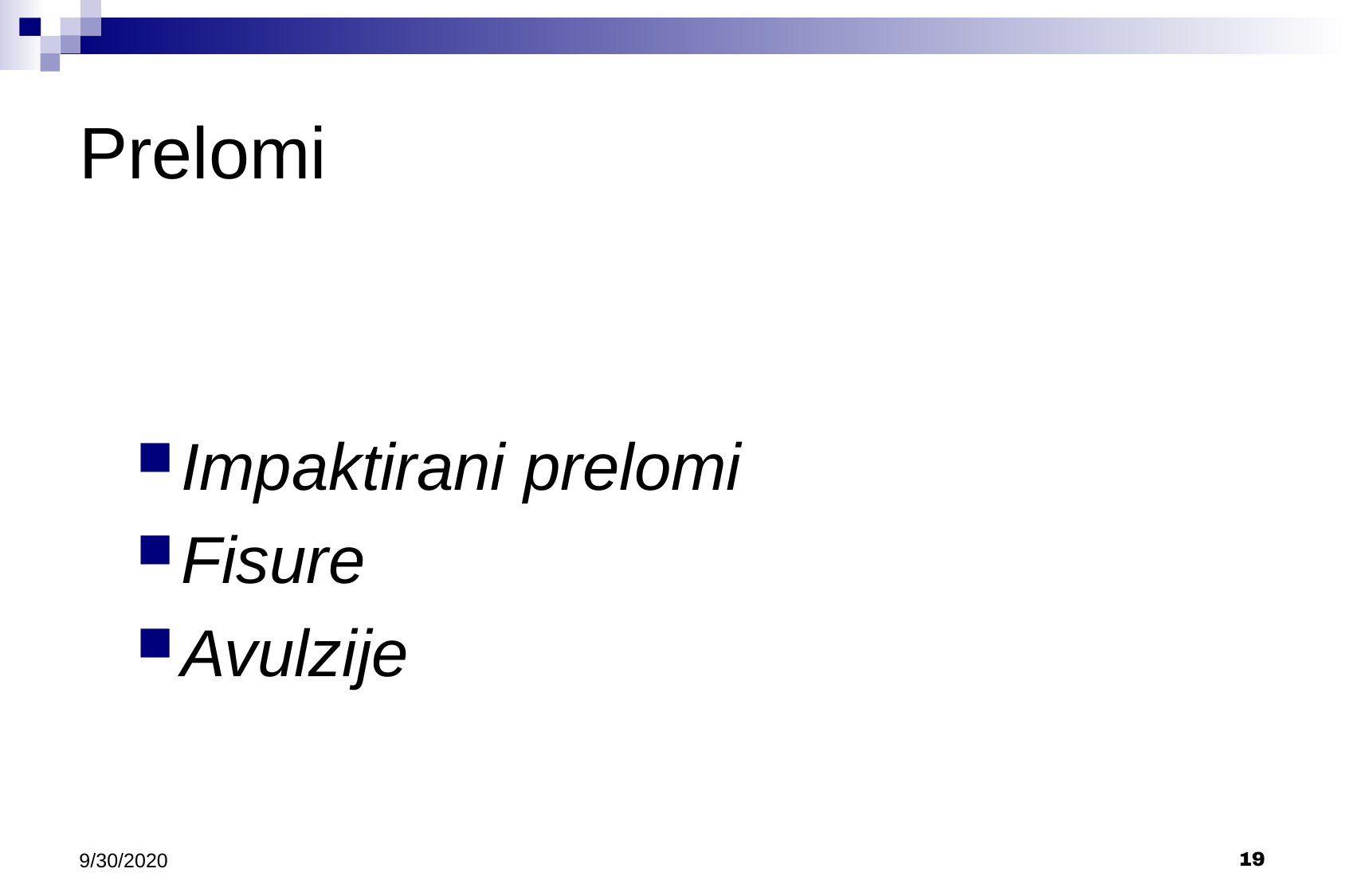

# Prelomi
Impaktirani prelomi
Fisure
Avulzije
9/30/2020
19